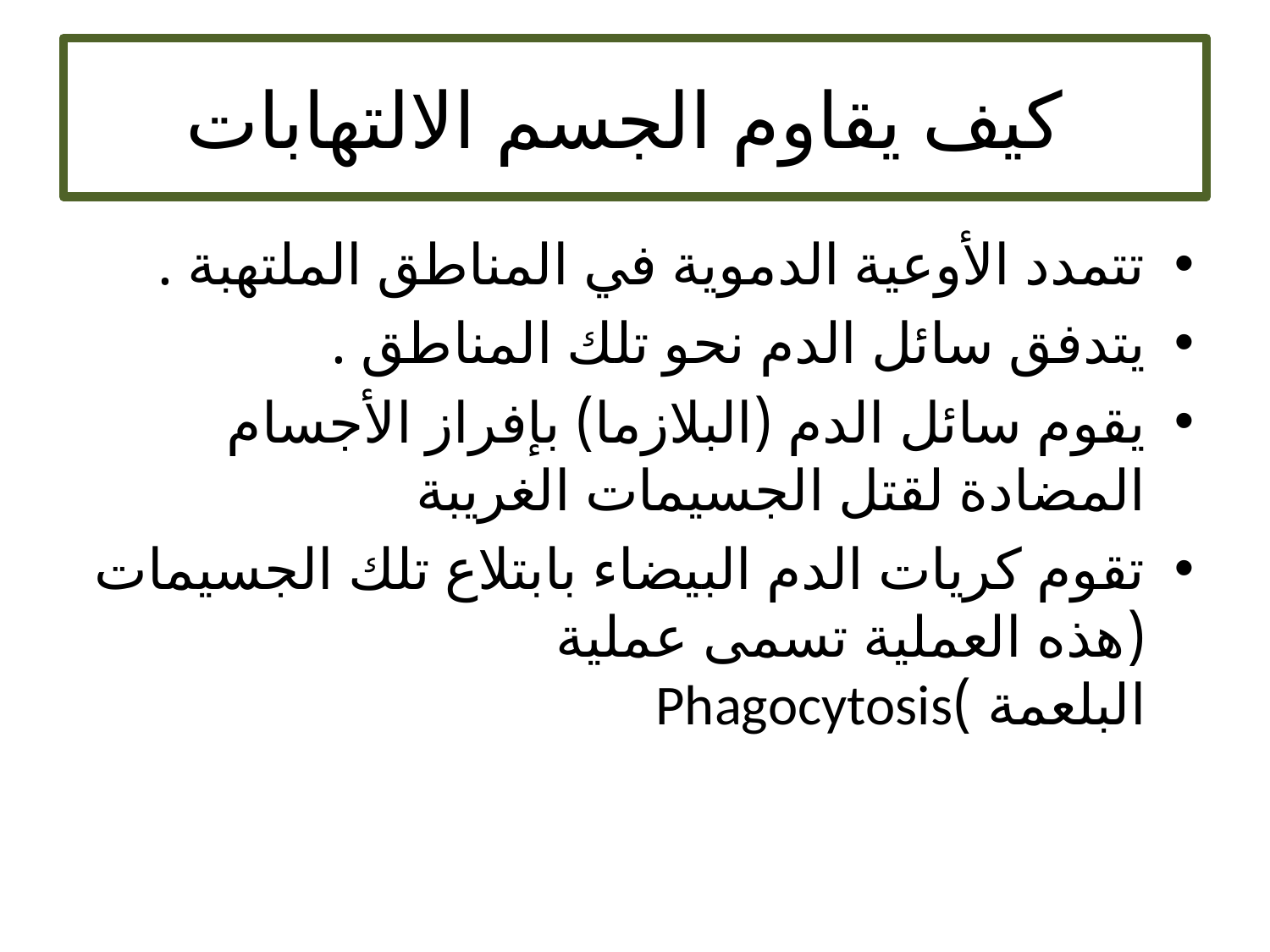

# كيف يقاوم الجسم الالتهابات
تتمدد الأوعية الدموية في المناطق الملتهبة .
يتدفق سائل الدم نحو تلك المناطق .
يقوم سائل الدم (البلازما) بإفراز الأجسام المضادة لقتل الجسيمات الغريبة
تقوم كريات الدم البيضاء بابتلاع تلك الجسيمات (هذه العملية تسمى عملية البلعمة )Phagocytosis